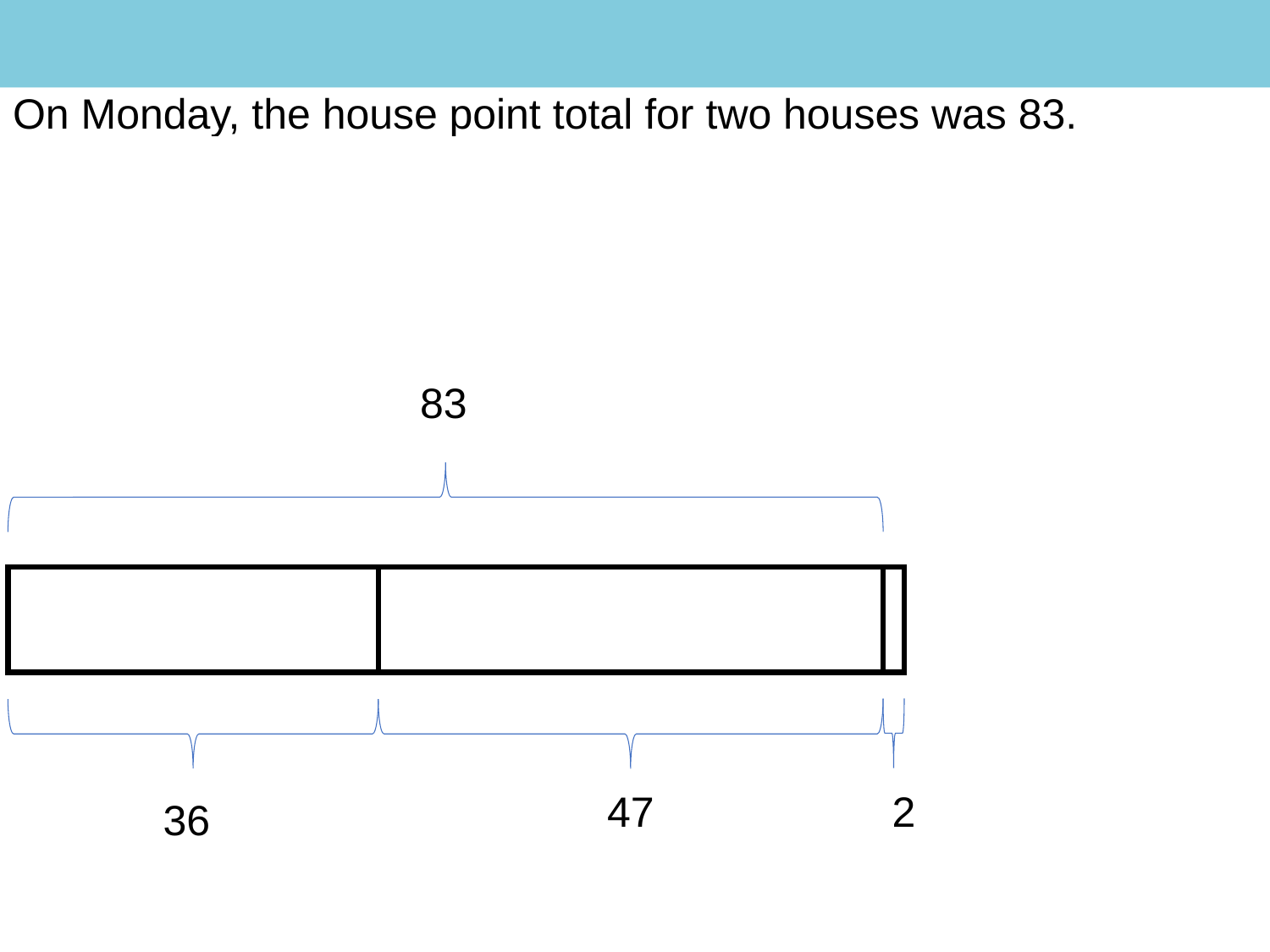

On Monday, the house point total for two houses was 83.  Hufflepuff had 36 house points and Slytherin had 47 house points.  On Tuesday, the total increased by 2 points, Hufflepuff’s points stayed the same.  What happened to Slytherin’s points?

83

2
47
36